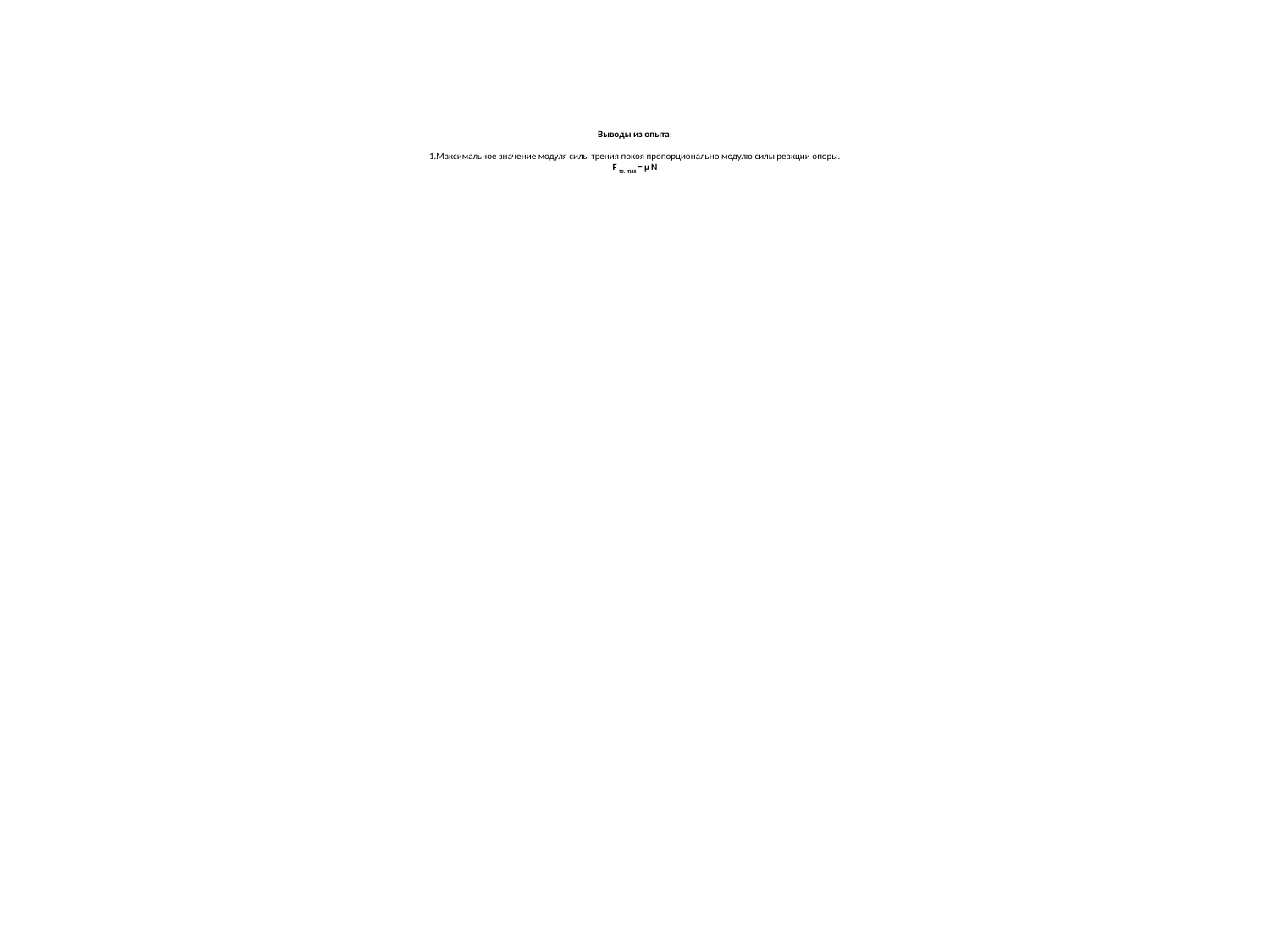

# Выводы из опыта: 1.Максимальное значение модуля силы трения покоя пропорционально модулю силы реакции опоры. F тр. max = µ N